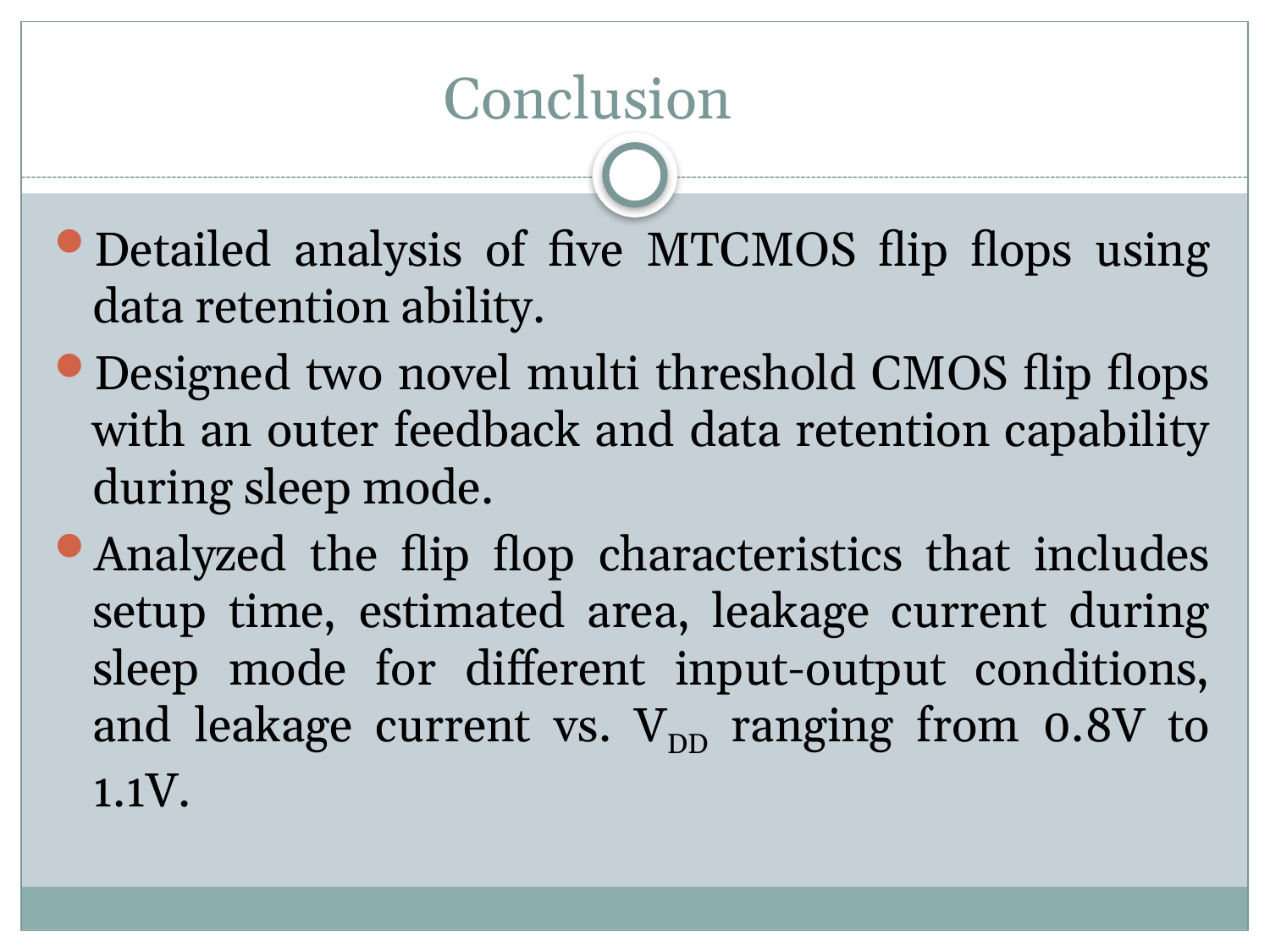

# Conclusion
Detailed analysis of five MTCMOS flip flops using data retention ability.
Designed two novel multi threshold CMOS flip flops with an outer feedback and data retention capability during sleep mode.
Analyzed the flip flop characteristics that includes setup time, estimated area, leakage current during sleep mode for different input-output conditions, and leakage current vs. VDD ranging from 0.8V to 1.1V.